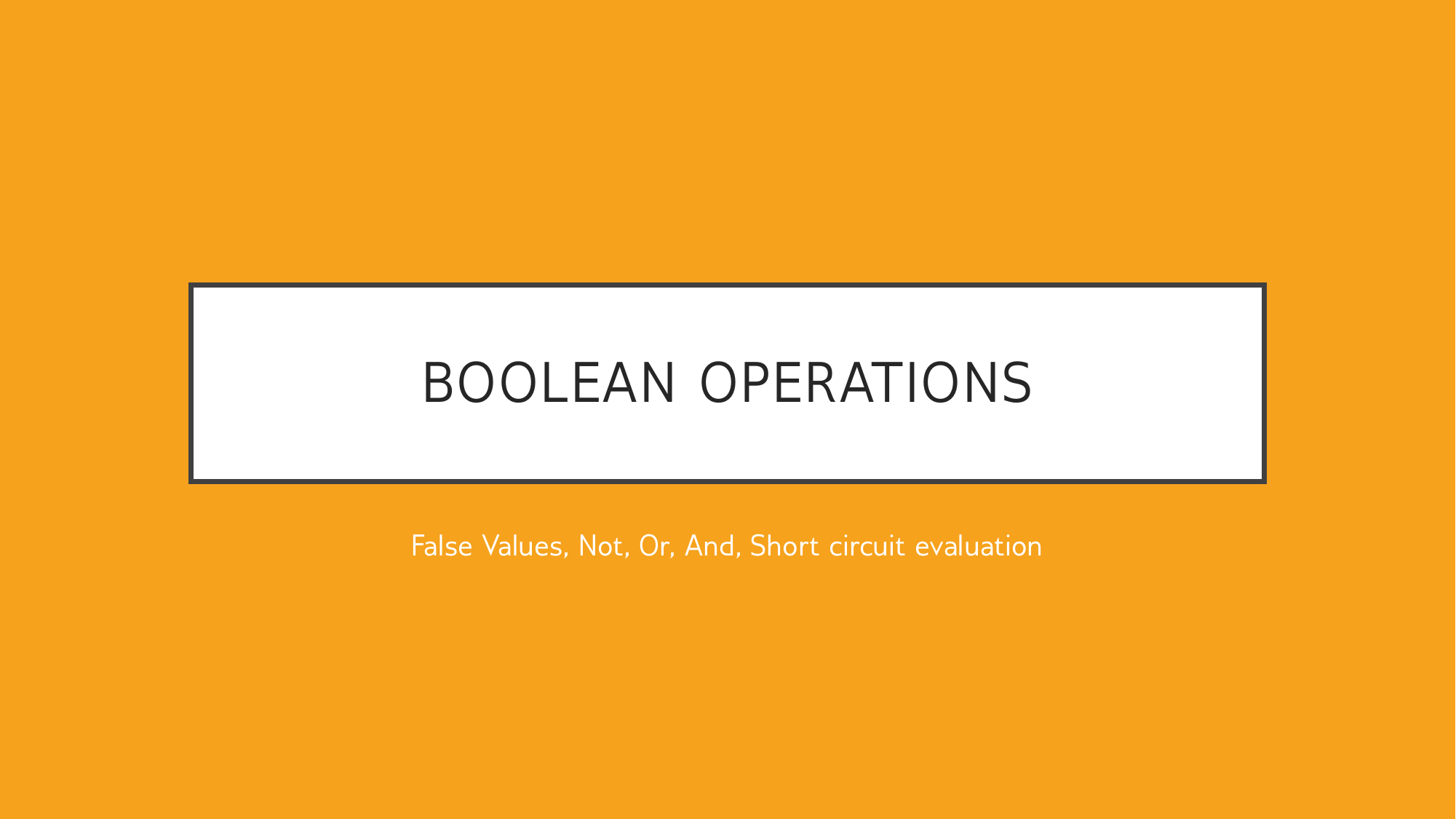

# Boolean operations
False Values, Not, Or, And, Short circuit evaluation